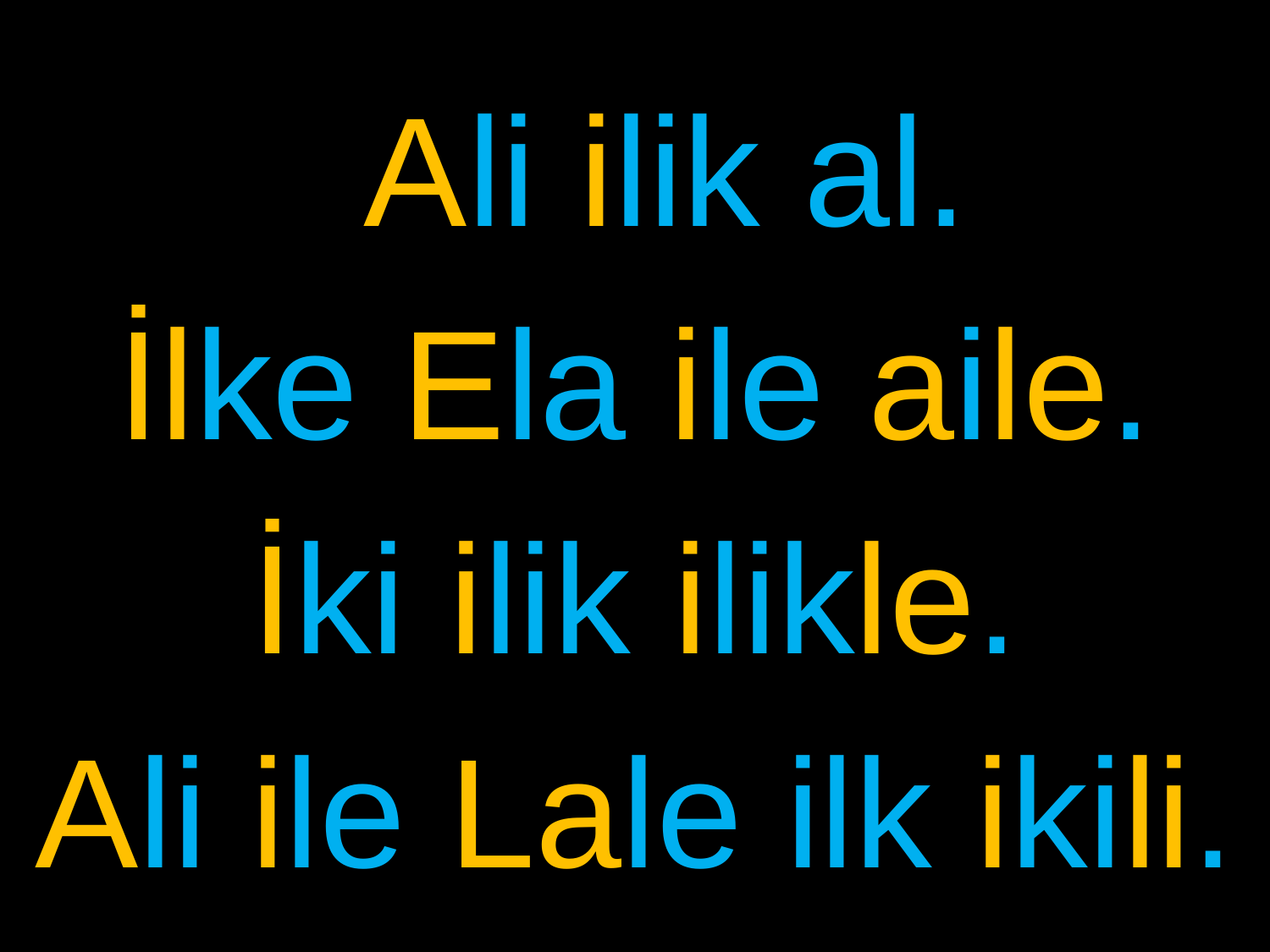

# Ali ilik al. İlke Ela ile aile. İki ilik ilikle. Ali ile Lale ilk ikili.